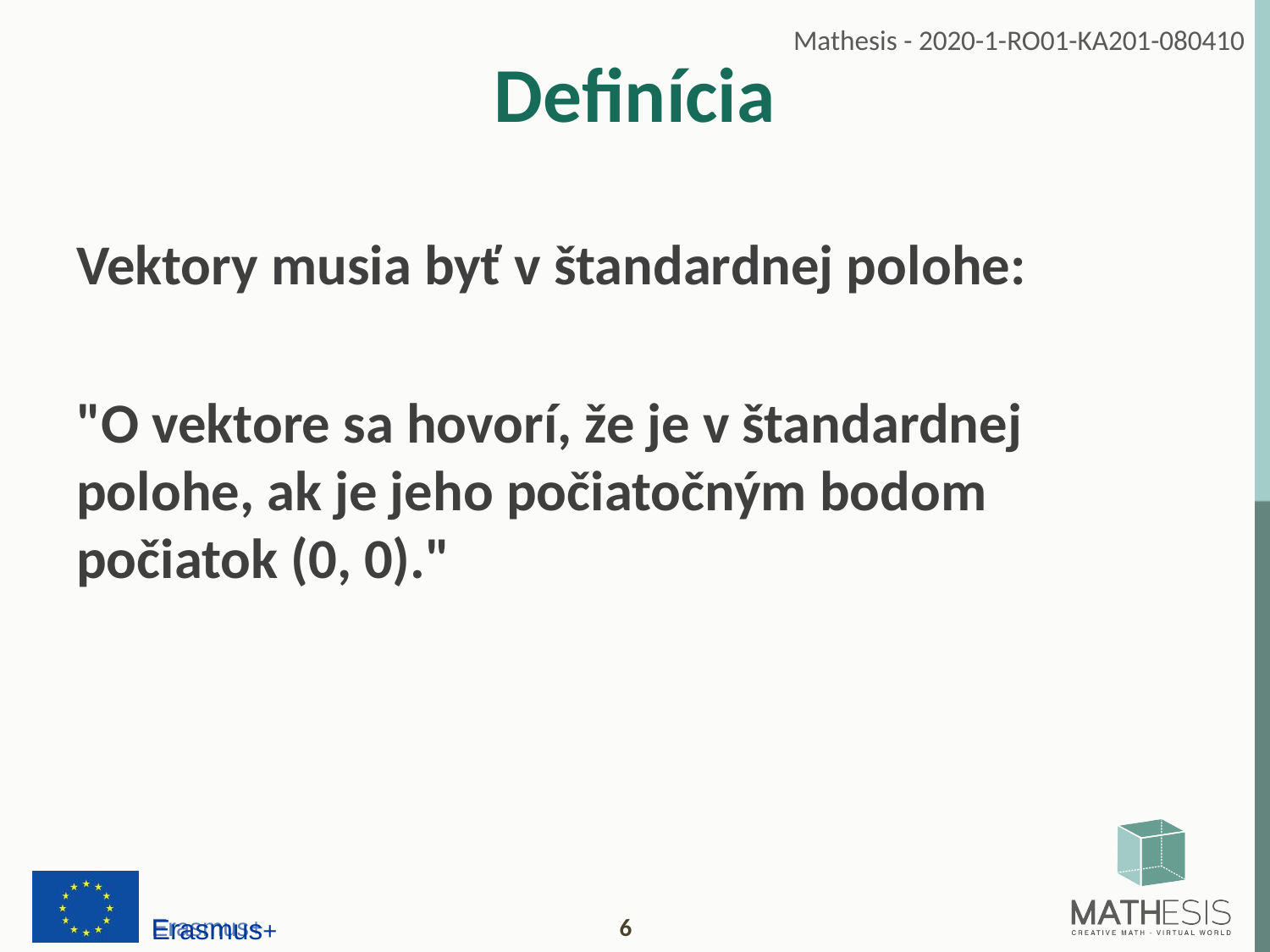

# Definícia
Vektory musia byť v štandardnej polohe:

"O vektore sa hovorí, že je v štandardnej polohe, ak je jeho počiatočným bodom počiatok (0, 0)."